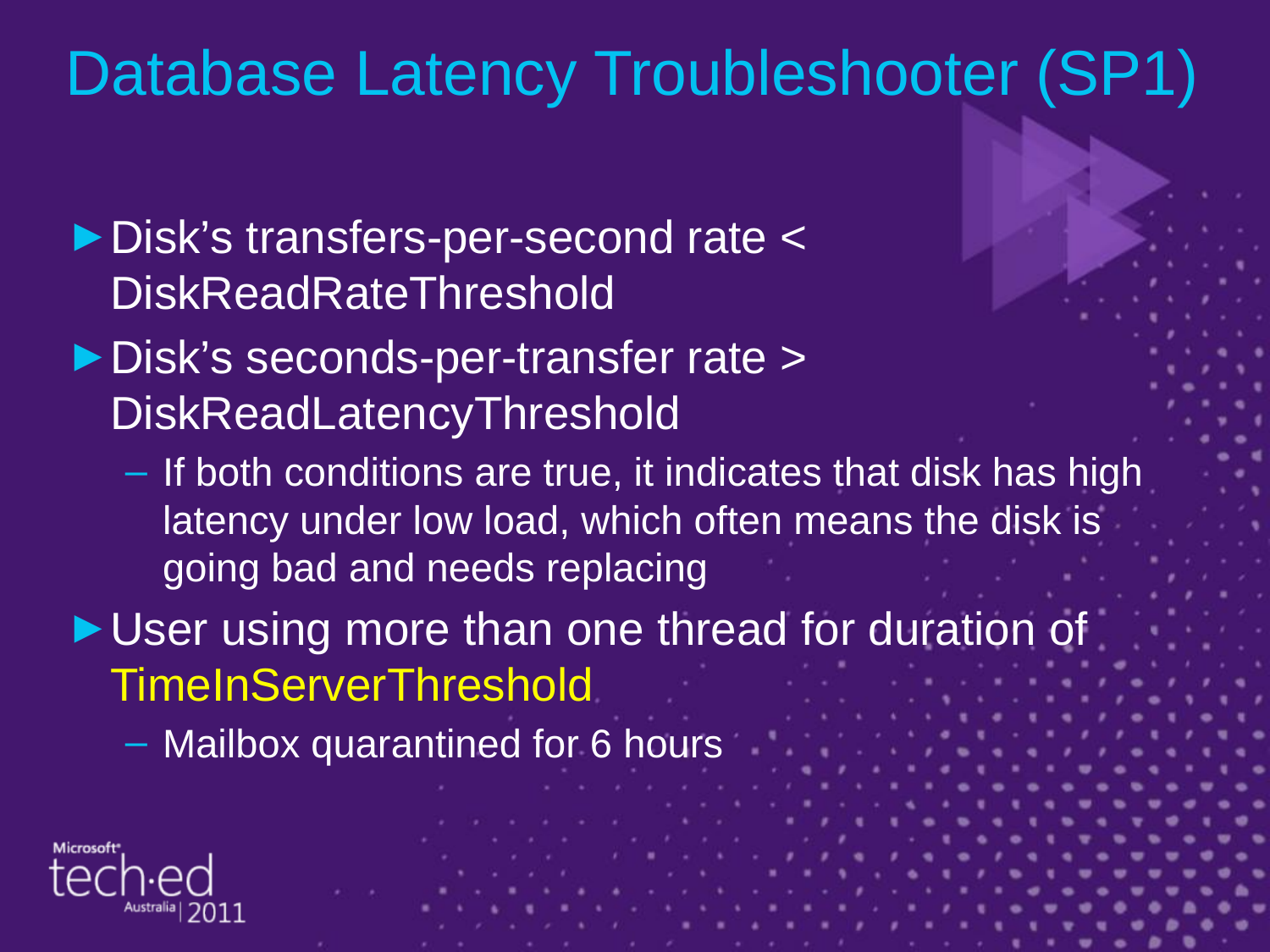

# Database Latency Troubleshooter (SP1)
Disk’s transfers-per-second rate < DiskReadRateThreshold
Disk’s seconds-per-transfer rate > DiskReadLatencyThreshold
If both conditions are true, it indicates that disk has high latency under low load, which often means the disk is going bad and needs replacing
User using more than one thread for duration of TimeInServerThreshold
Mailbox quarantined for 6 hours